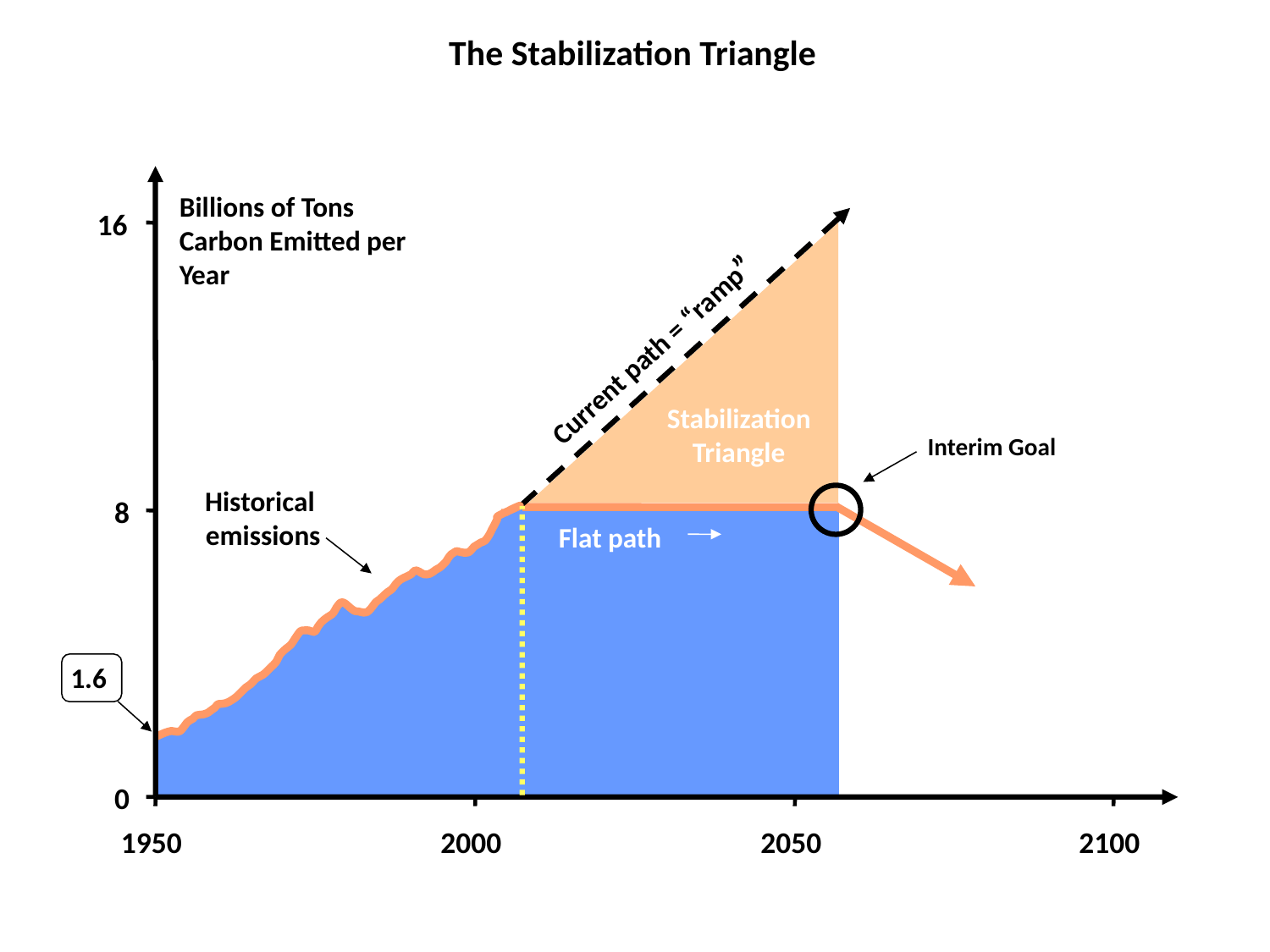

The Stabilization Triangle

Billions of Tons  Carbon Emitted per Year
Current path = “ramp”
16

Stabilization Triangle
Interim Goal

Historical
 emissions

8

Flat path

1.6

0

1950
2000
2050
2100